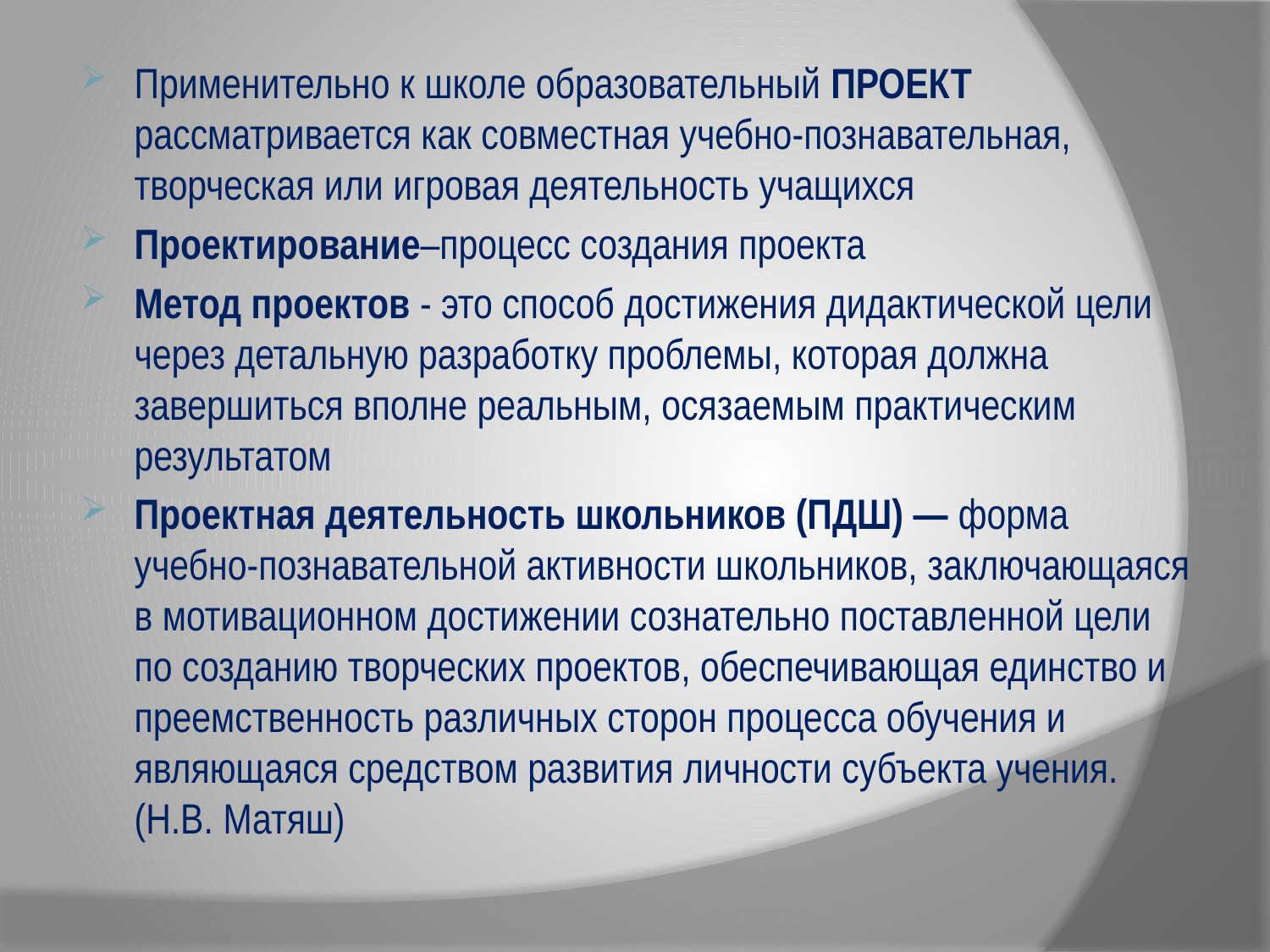

#
Применительно к школе образовательный ПРОЕКТ рассматривается как совместная учебно-познавательная, творческая или игровая деятельность учащихся
Проектирование–процесс создания проекта
Метод проектов - это способ достижения дидактической цели через детальную разработку проблемы, которая должна завершиться вполне реальным, осязаемым практическим результатом
Проектная деятельность школьников (ПДШ) — форма учебно-познавательной активности школьников, заключающаяся в мотивационном достижении сознательно поставленной цели по созданию творческих проектов, обеспечивающая единство и преемственность различных сторон процесса обучения и являющаяся средством развития личности субъекта учения. (Н.В. Матяш)